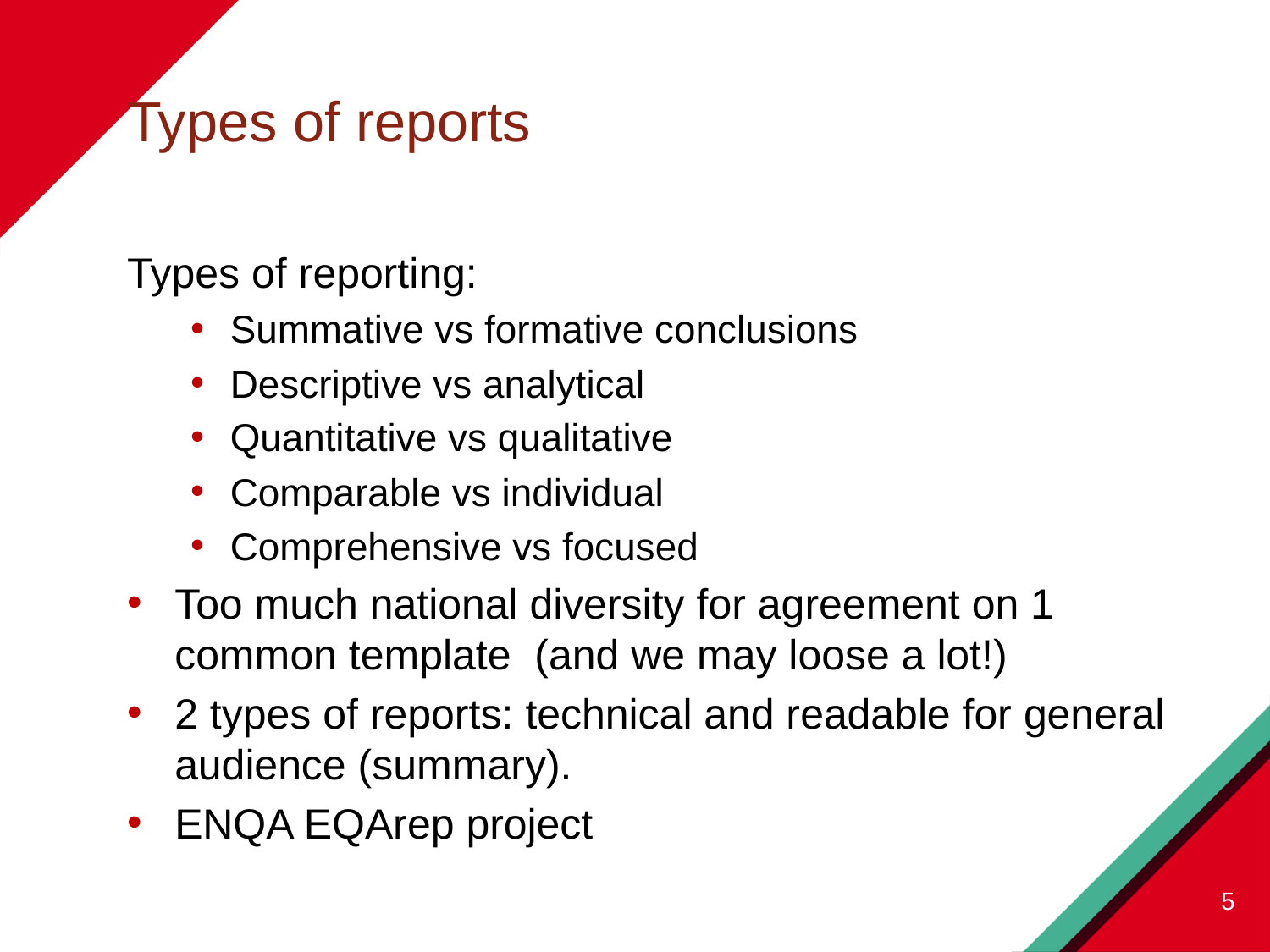

# Types of reports
Types of reporting:
Summative vs formative conclusions
Descriptive vs analytical
Quantitative vs qualitative
Comparable vs individual
Comprehensive vs focused
Too much national diversity for agreement on 1 common template  (and we may loose a lot!)
2 types of reports: technical and readable for general audience (summary).
ENQA EQArep project

5